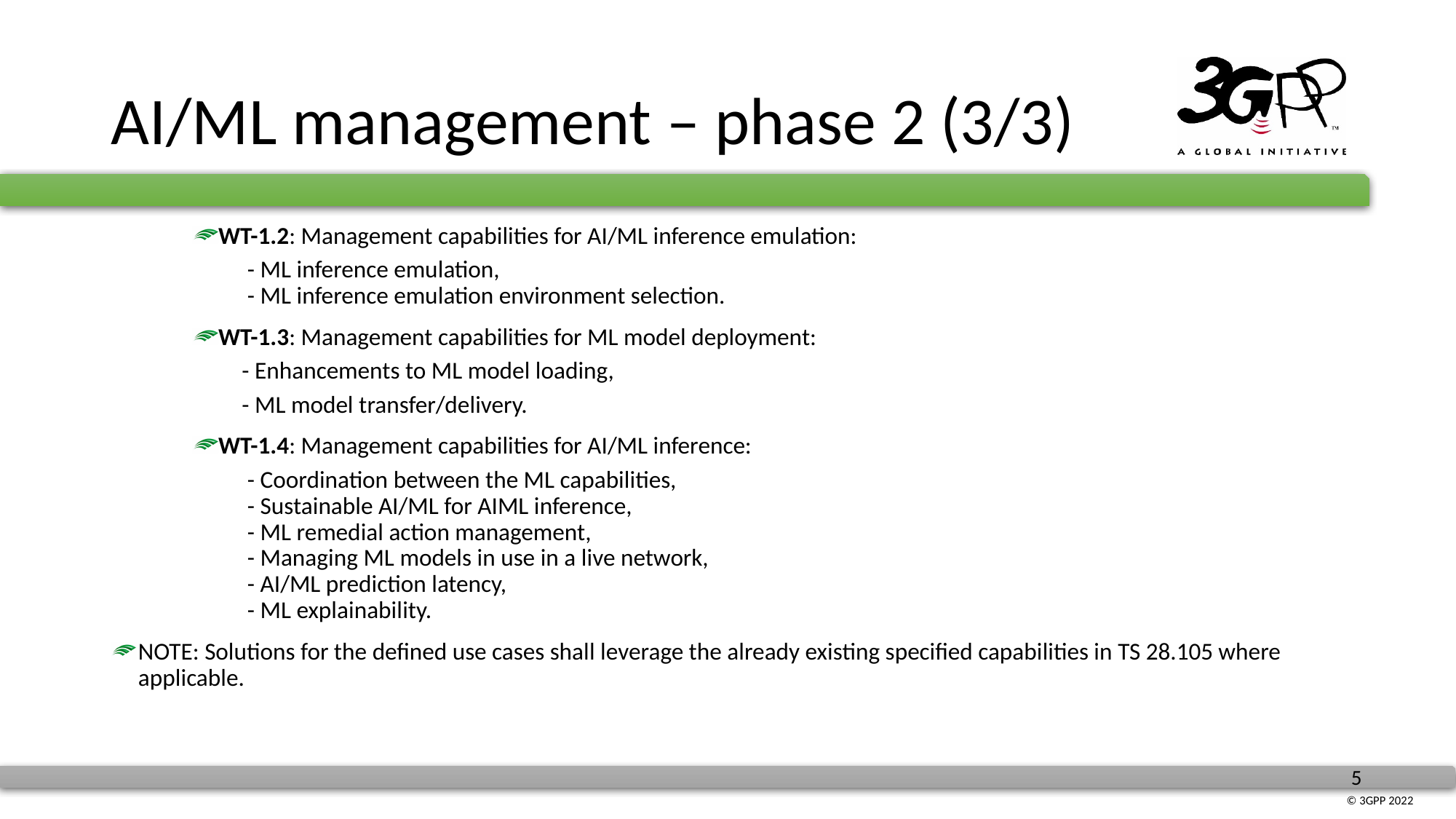

# AI/ML management – phase 2 (3/3)
WT-1.2: Management capabilities for AI/ML inference emulation:
- ML inference emulation,
- ML inference emulation environment selection.
WT-1.3: Management capabilities for ML model deployment:
    - Enhancements to ML model loading,
    - ML model transfer/delivery.
WT-1.4: Management capabilities for AI/ML inference:
- Coordination between the ML capabilities,
- Sustainable AI/ML for AIML inference,
- ML remedial action management,
- Managing ML models in use in a live network,
- AI/ML prediction latency,
- ML explainability.
NOTE: Solutions for the defined use cases shall leverage the already existing specified capabilities in TS 28.105 where applicable.